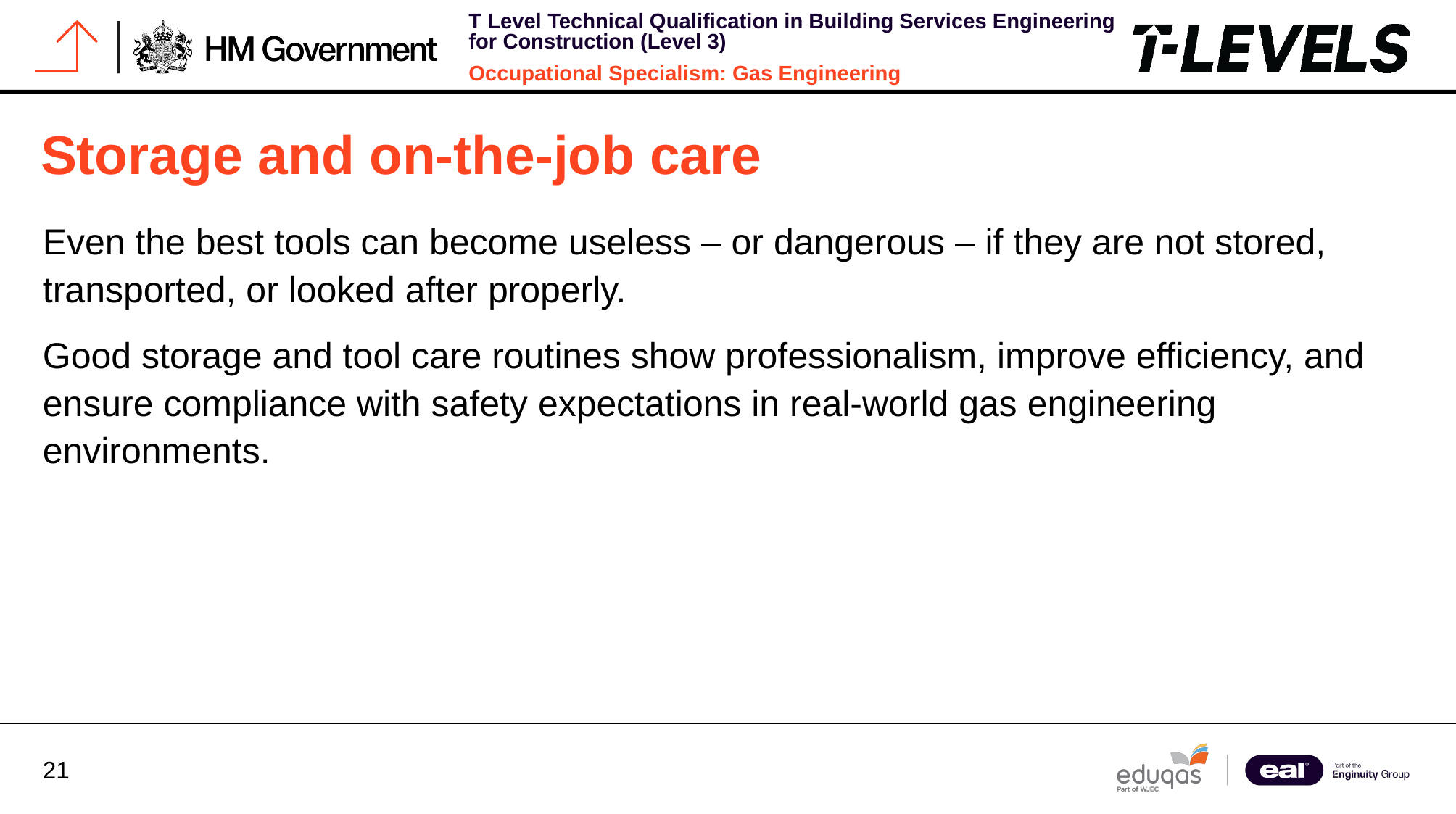

# Storage and on-the-job care
Even the best tools can become useless – or dangerous – if they are not stored, transported, or looked after properly.
Good storage and tool care routines show professionalism, improve efficiency, and ensure compliance with safety expectations in real-world gas engineering environments.